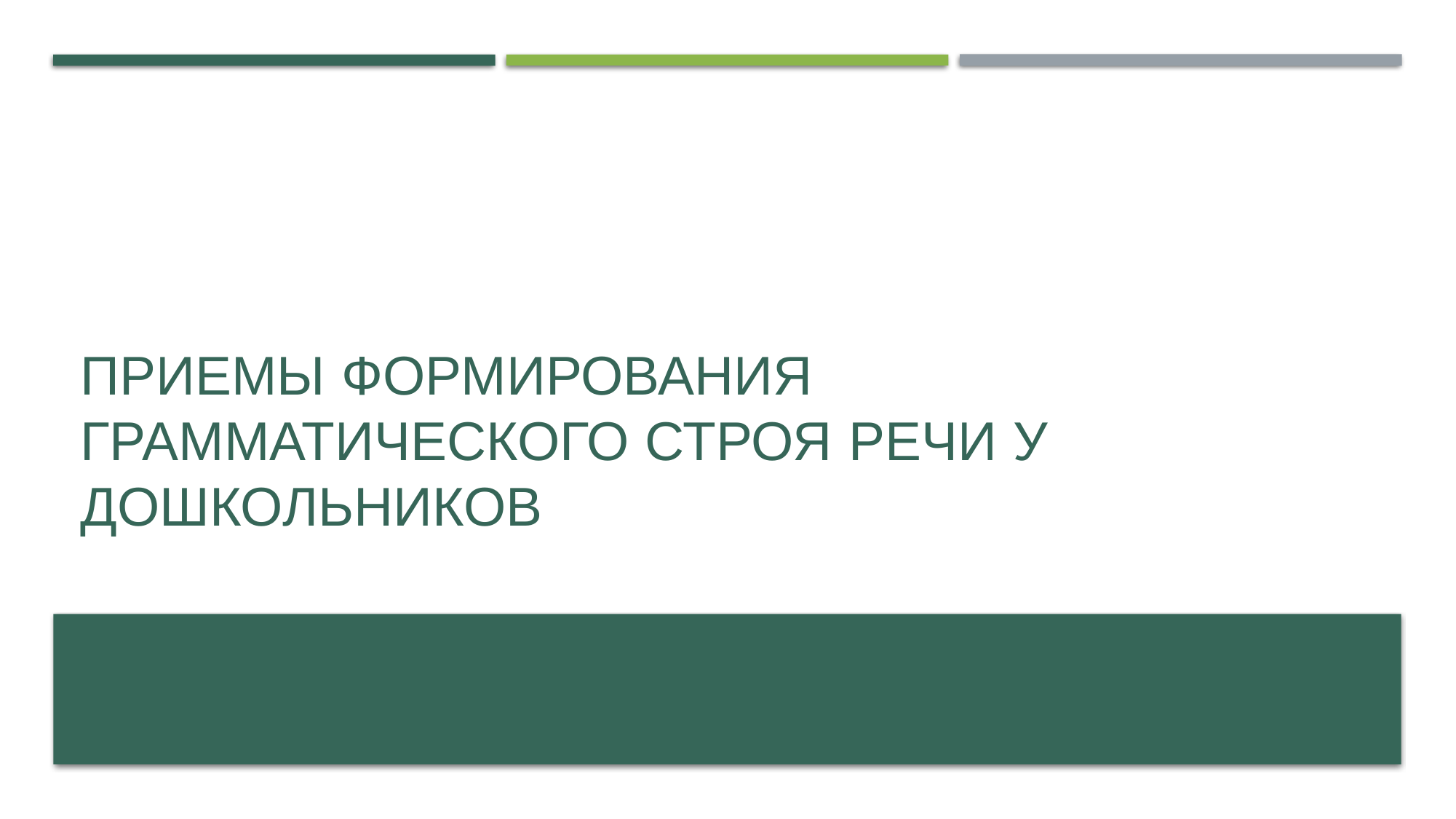

# Приемы формирования грамматического строя речи у дошкольников